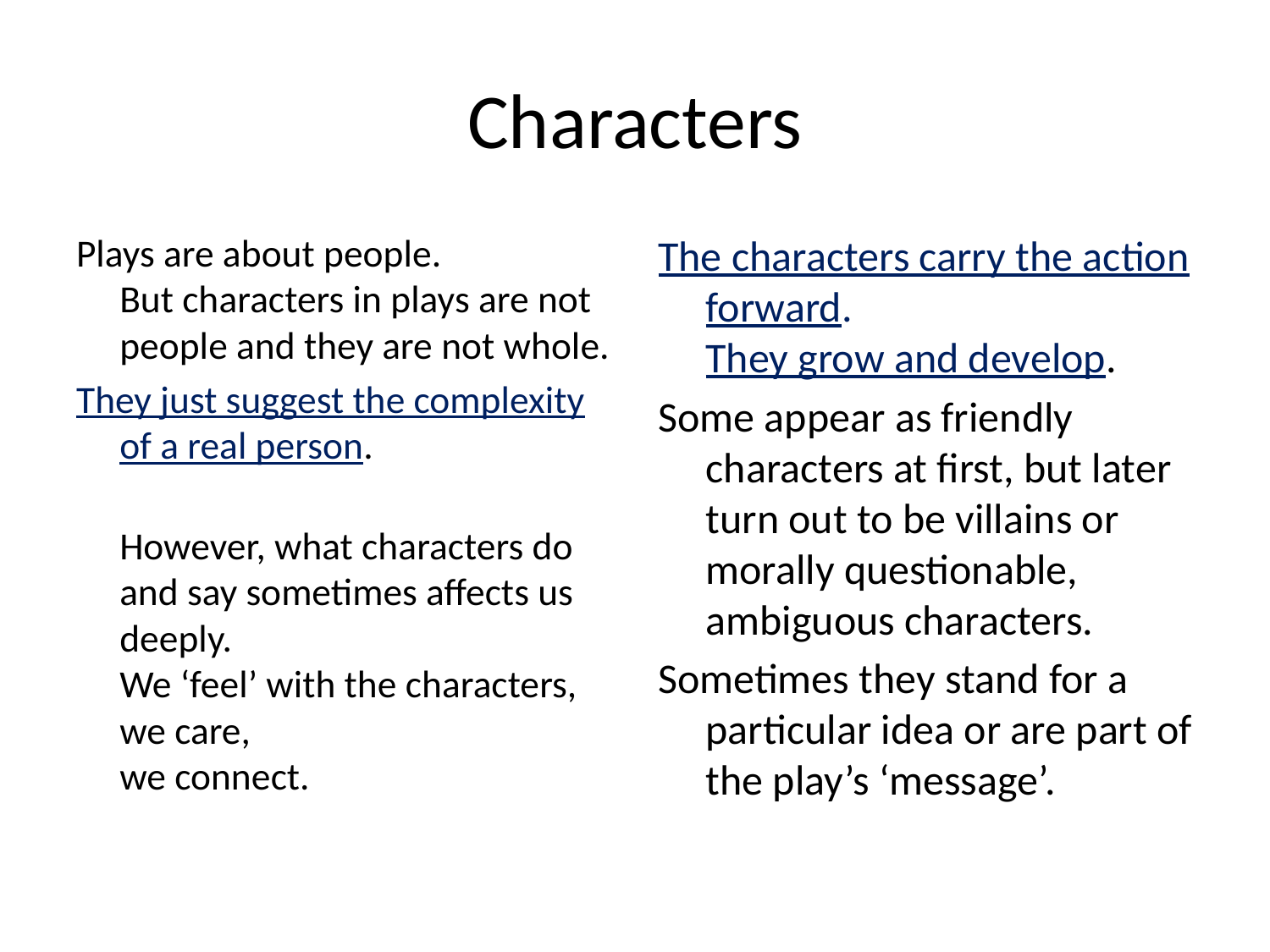

# Characters
Plays are about people.
But characters in plays are not people and they are not whole.
They just suggest the complexity of a real person.
However, what characters do and say sometimes affects us deeply.
We ‘feel’ with the characters, we care,
we connect.
The characters carry the action forward.
They grow and develop.
Some appear as friendly characters at first, but later turn out to be villains or morally questionable, ambiguous characters.
Sometimes they stand for a particular idea or are part of the play’s ‘message’.